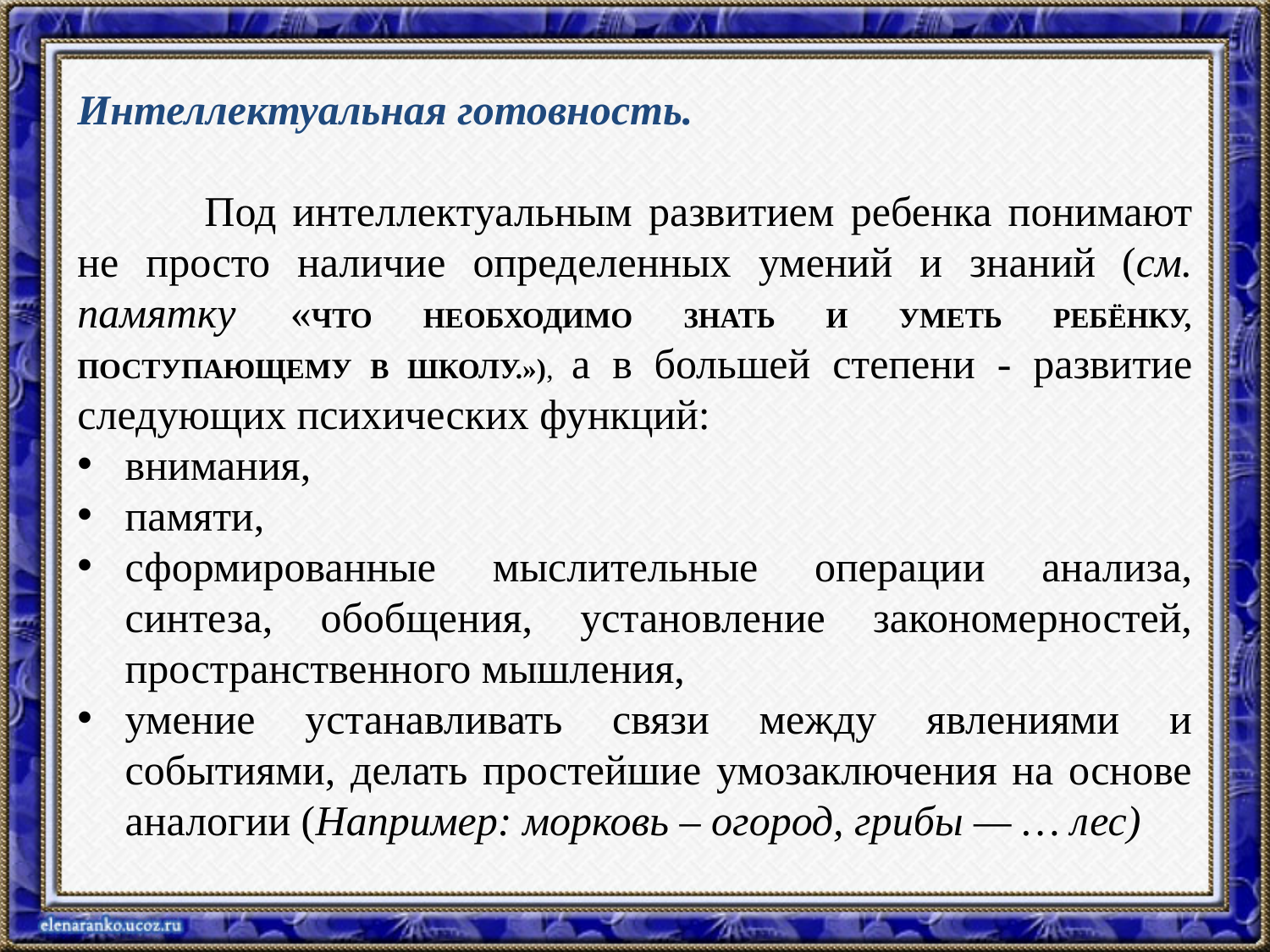

Интеллектуальная готовность.

	Под интеллектуальным развитием ребенка понимают не просто наличие определенных умений и знаний (см. памятку «ЧТО НЕОБХОДИМО ЗНАТЬ И УМЕТЬ РЕБЁНКУ, ПОСТУПАЮЩЕМУ В ШКОЛУ.»), а в большей степени - развитие следующих психических функций:
внимания,
памяти,
сформированные мыслительные операции анализа, синтеза, обобщения, установление закономерностей, пространственного мышления,
умение устанавливать связи между явлениями и событиями, делать простейшие умозаключения на основе аналогии (Например: морковь – огород, грибы — … лес)